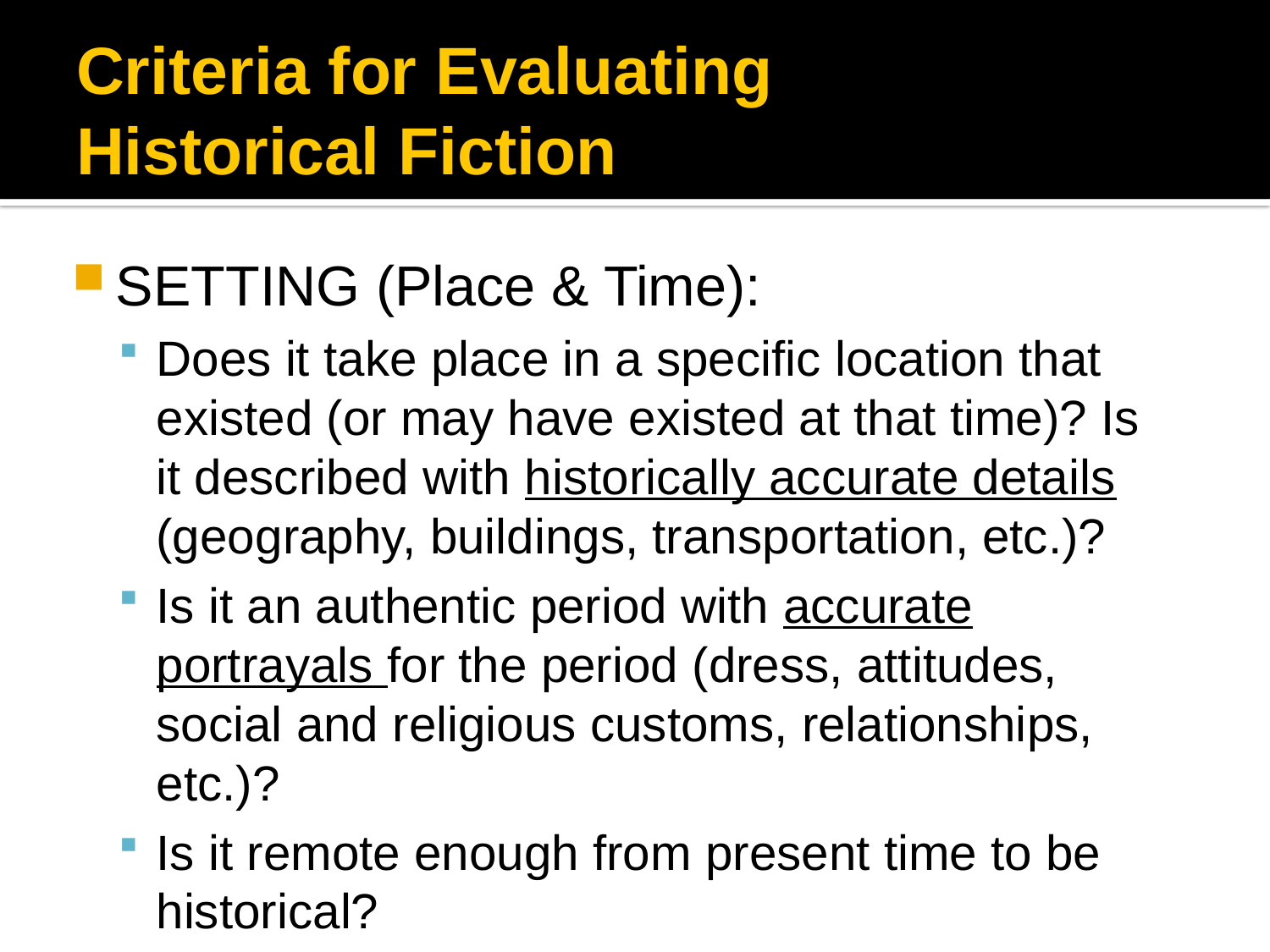

# Criteria for Evaluating Historical Fiction
SETTING (Place & Time):
Does it take place in a specific location that existed (or may have existed at that time)? Is it described with historically accurate details (geography, buildings, transportation, etc.)?
Is it an authentic period with accurate portrayals for the period (dress, attitudes, social and religious customs, relationships, etc.)?
Is it remote enough from present time to be historical?